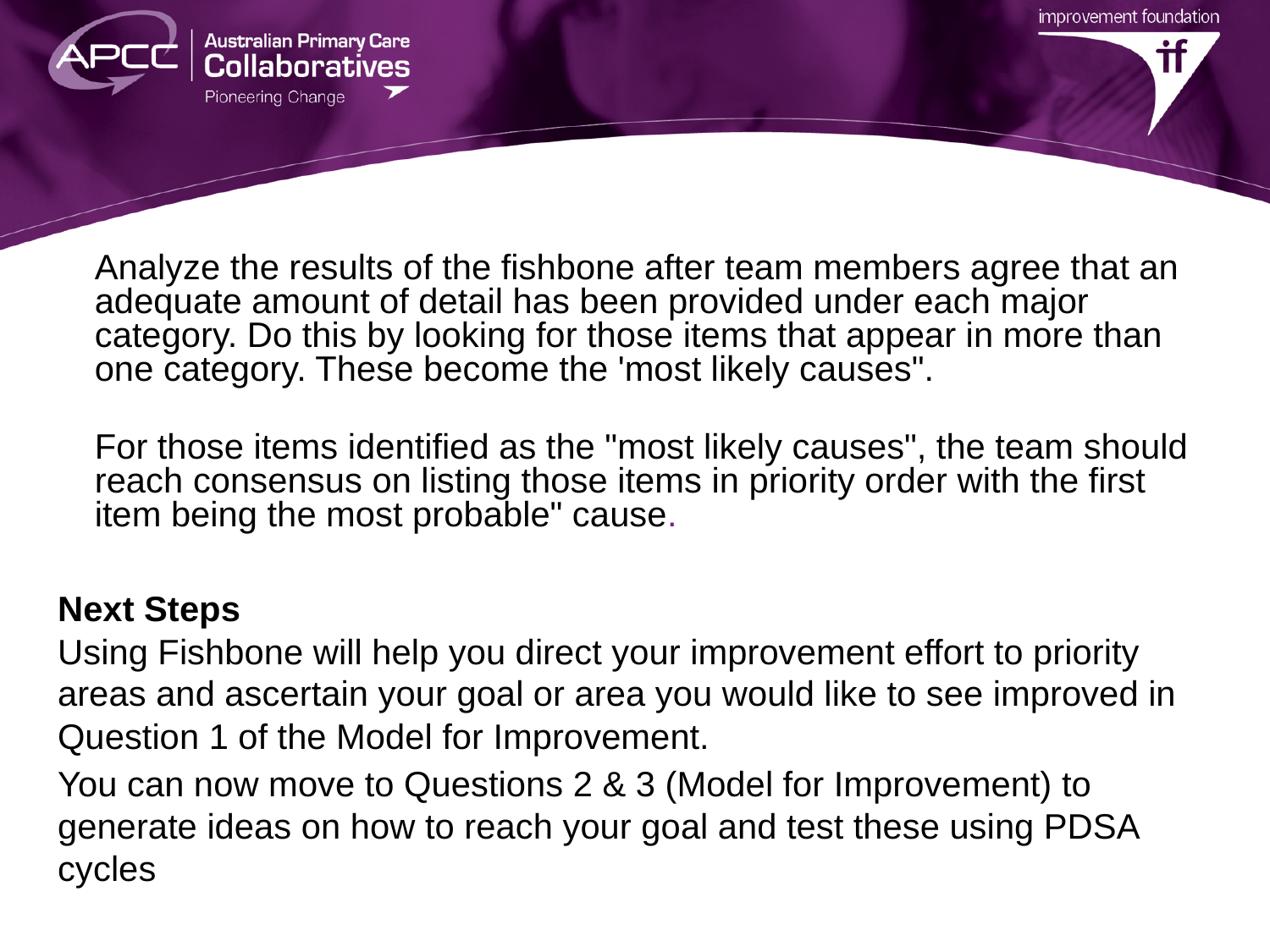

Analyze the results of the fishbone after team members agree that an adequate amount of detail has been provided under each major category. Do this by looking for those items that appear in more than one category. These become the 'most likely causes".

	For those items identified as the "most likely causes", the team should reach consensus on listing those items in priority order with the first item being the most probable" cause.

Next Steps
Using Fishbone will help you direct your improvement effort to priority areas and ascertain your goal or area you would like to see improved in Question 1 of the Model for Improvement.
You can now move to Questions 2 & 3 (Model for Improvement) to generate ideas on how to reach your goal and test these using PDSA cycles